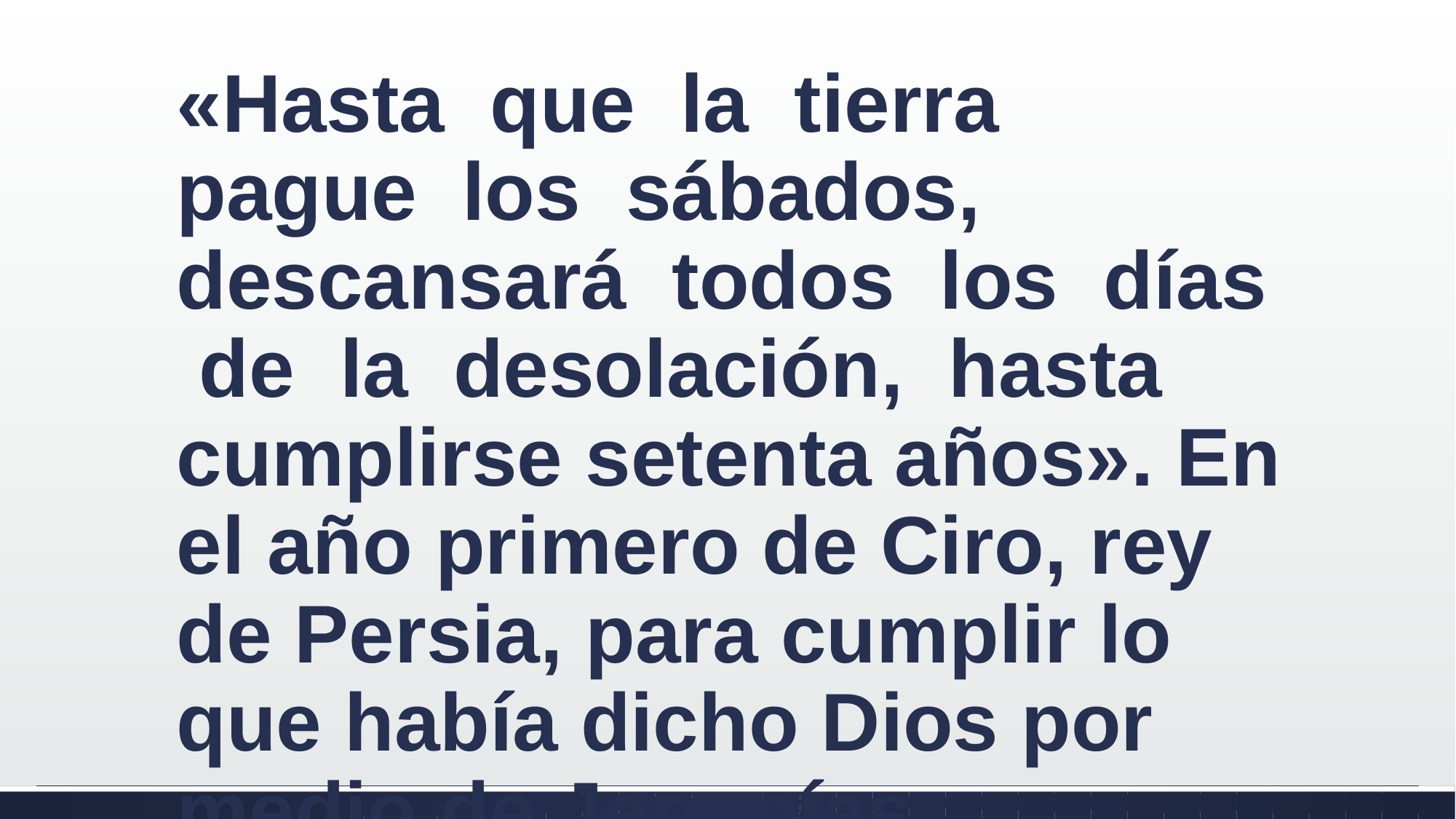

#
«Hasta  que  la  tierra  pague  los  sábados,  descansará  todos  los  días  de  la  desolación,  hasta  cumplirse setenta años». En el año primero de Ciro, rey de Persia, para cumplir lo que había dicho Dios por medio de Jeremías,